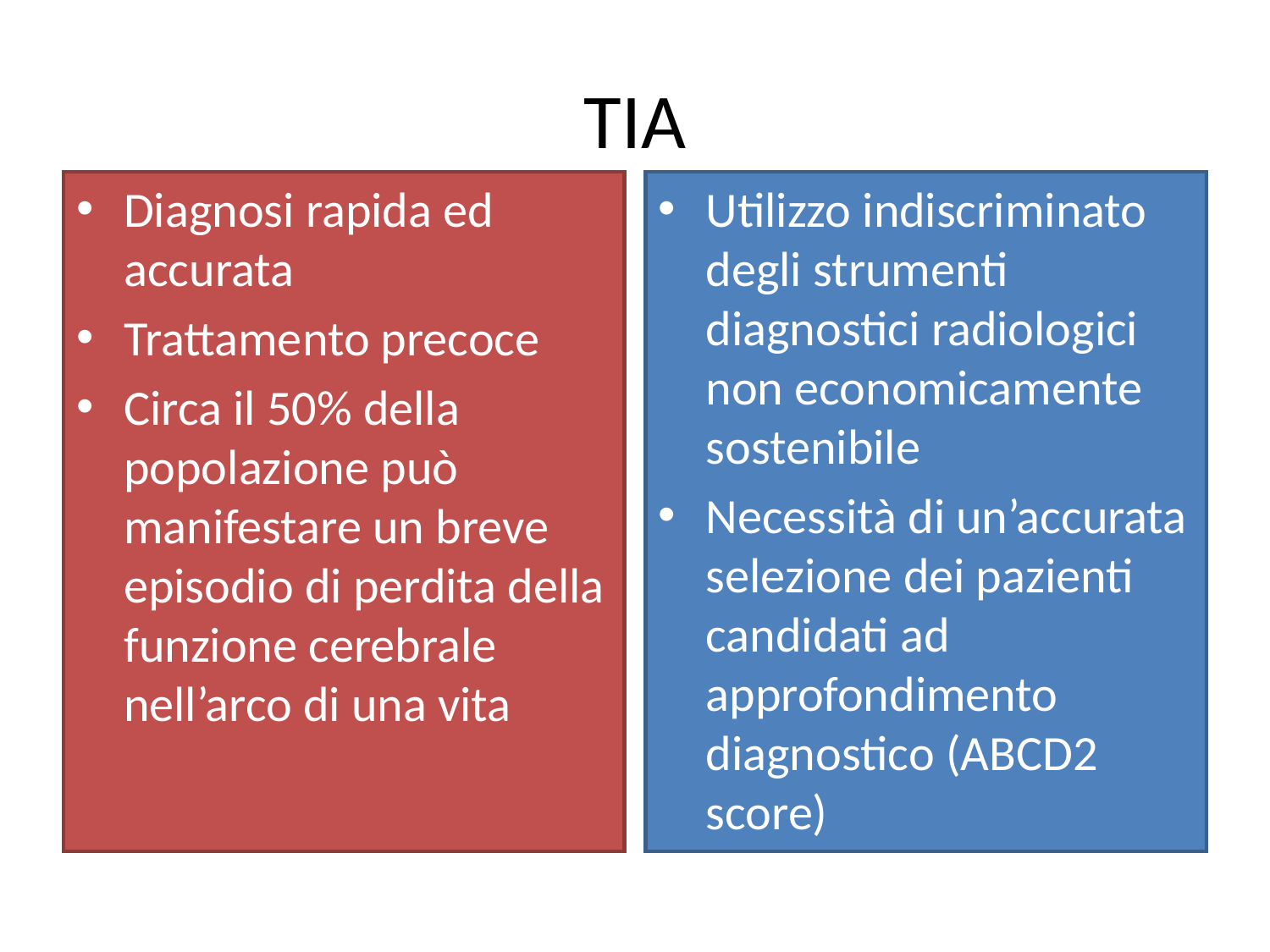

# TIA
Diagnosi rapida ed accurata
Trattamento precoce
Circa il 50% della popolazione può manifestare un breve episodio di perdita della funzione cerebrale nell’arco di una vita

Utilizzo indiscriminato degli strumenti diagnostici radiologici non economicamente sostenibile
Necessità di un’accurata selezione dei pazienti candidati ad approfondimento diagnostico (ABCD2 score)